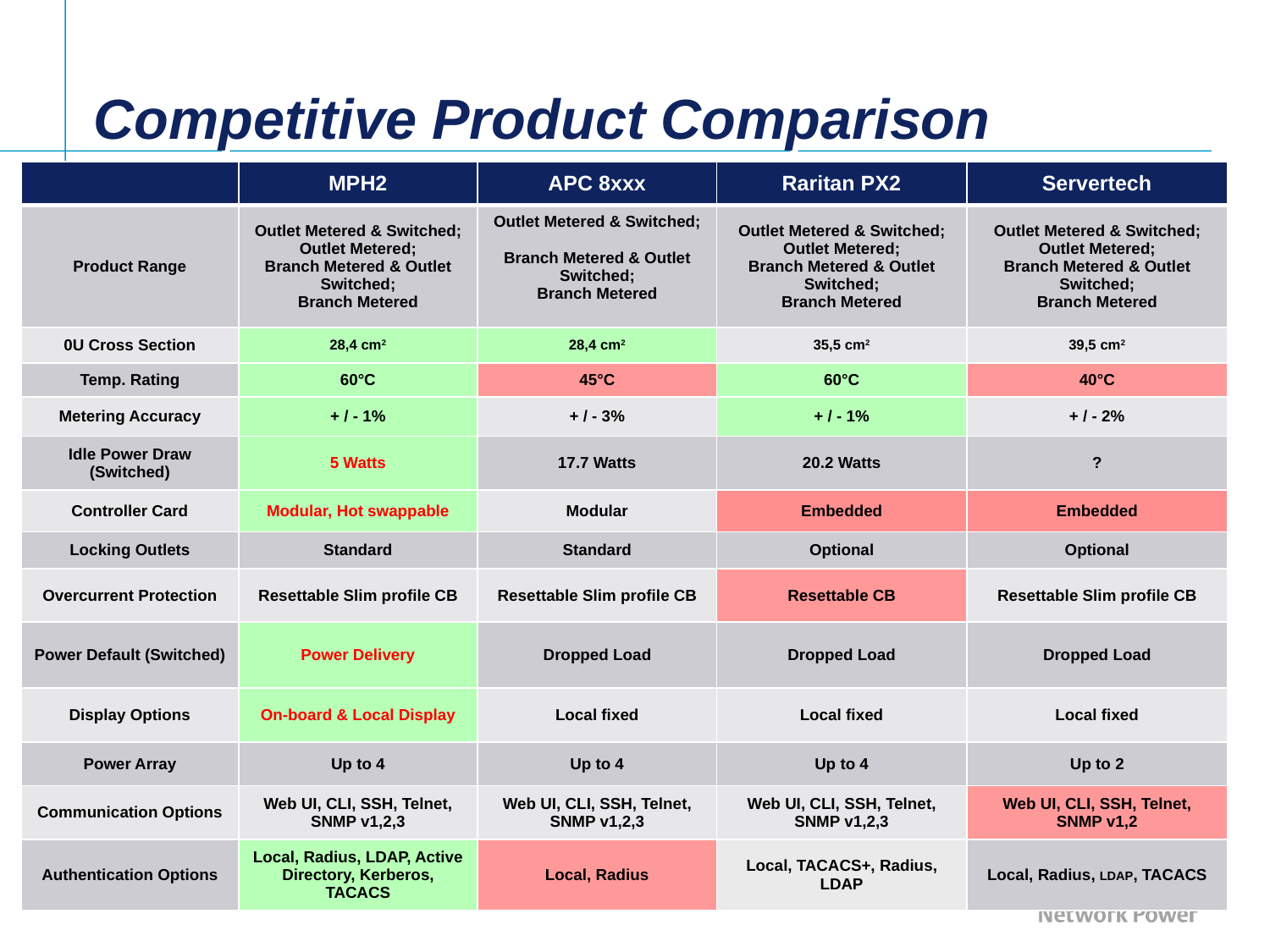

# Competitive Product Comparison
|  | MPH2 | APC 8xxx | Raritan PX2 | Servertech |
| --- | --- | --- | --- | --- |
| Product Range | Outlet Metered & Switched; Outlet Metered; Branch Metered & Outlet Switched; Branch Metered | Outlet Metered & Switched; Branch Metered & Outlet Switched; Branch Metered | Outlet Metered & Switched; Outlet Metered; Branch Metered & Outlet Switched; Branch Metered | Outlet Metered & Switched; Outlet Metered; Branch Metered & Outlet Switched; Branch Metered |
| 0U Cross Section | 28,4 cm2 | 28,4 cm2 | 35,5 cm2 | 39,5 cm2 |
| Temp. Rating | 60°C | 45°C | 60°C | 40°C |
| Metering Accuracy | + / - 1% | + / - 3% | + / - 1% | + / - 2% |
| Idle Power Draw (Switched) | 5 Watts | 17.7 Watts | 20.2 Watts | ? |
| Controller Card | Modular, Hot swappable | Modular | Embedded | Embedded |
| Locking Outlets | Standard | Standard | Optional | Optional |
| Overcurrent Protection | Resettable Slim profile CB | Resettable Slim profile CB | Resettable CB | Resettable Slim profile CB |
| Power Default (Switched) | Power Delivery | Dropped Load | Dropped Load | Dropped Load |
| Display Options | On-board & Local Display | Local fixed | Local fixed | Local fixed |
| Power Array | Up to 4 | Up to 4 | Up to 4 | Up to 2 |
| Communication Options | Web UI, CLI, SSH, Telnet, SNMP v1,2,3 | Web UI, CLI, SSH, Telnet, SNMP v1,2,3 | Web UI, CLI, SSH, Telnet, SNMP v1,2,3 | Web UI, CLI, SSH, Telnet, SNMP v1,2 |
| Authentication Options | Local, Radius, LDAP, Active Directory, Kerberos, TACACS | Local, Radius | Local, TACACS+, Radius, LDAP | Local, Radius, LDAP, TACACS |